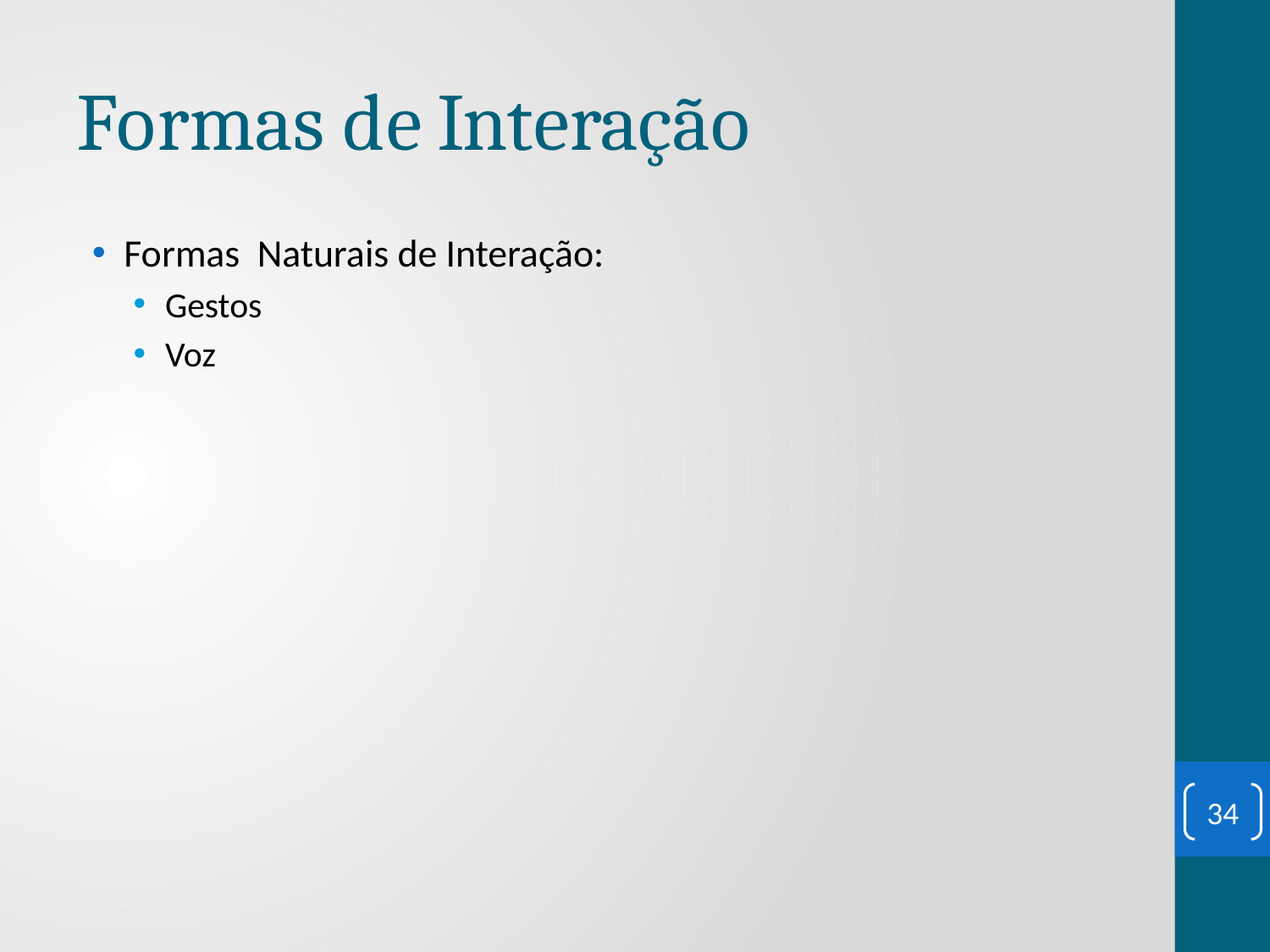

# Formas de Interação
Formas  Naturais de Interação:
Gestos
Voz

34